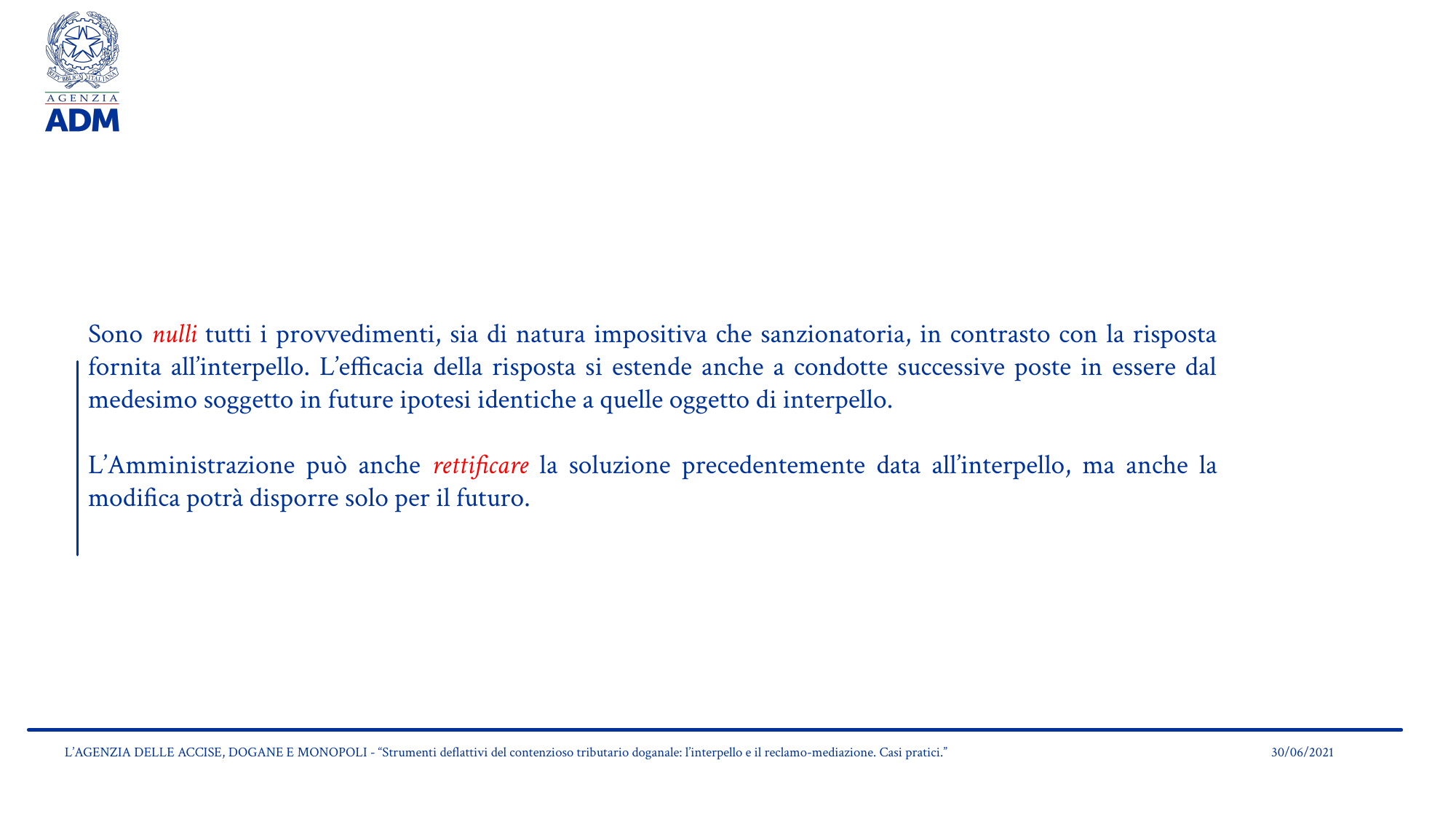

Sono nulli tutti i provvedimenti, sia di natura impositiva che sanzionatoria, in contrasto con la risposta fornita all’interpello. L’efficacia della risposta si estende anche a condotte successive poste in essere dal medesimo soggetto in future ipotesi identiche a quelle oggetto di interpello.

L’Amministrazione può anche rettificare la soluzione precedentemente data all’interpello, ma anche la modifica potrà disporre solo per il futuro.

30/06/2021
L’AGENZIA DELLE ACCISE, DOGANE E MONOPOLI - “Strumenti deflattivi del contenzioso tributario doganale: l’interpello e il reclamo-mediazione. Casi pratici.”